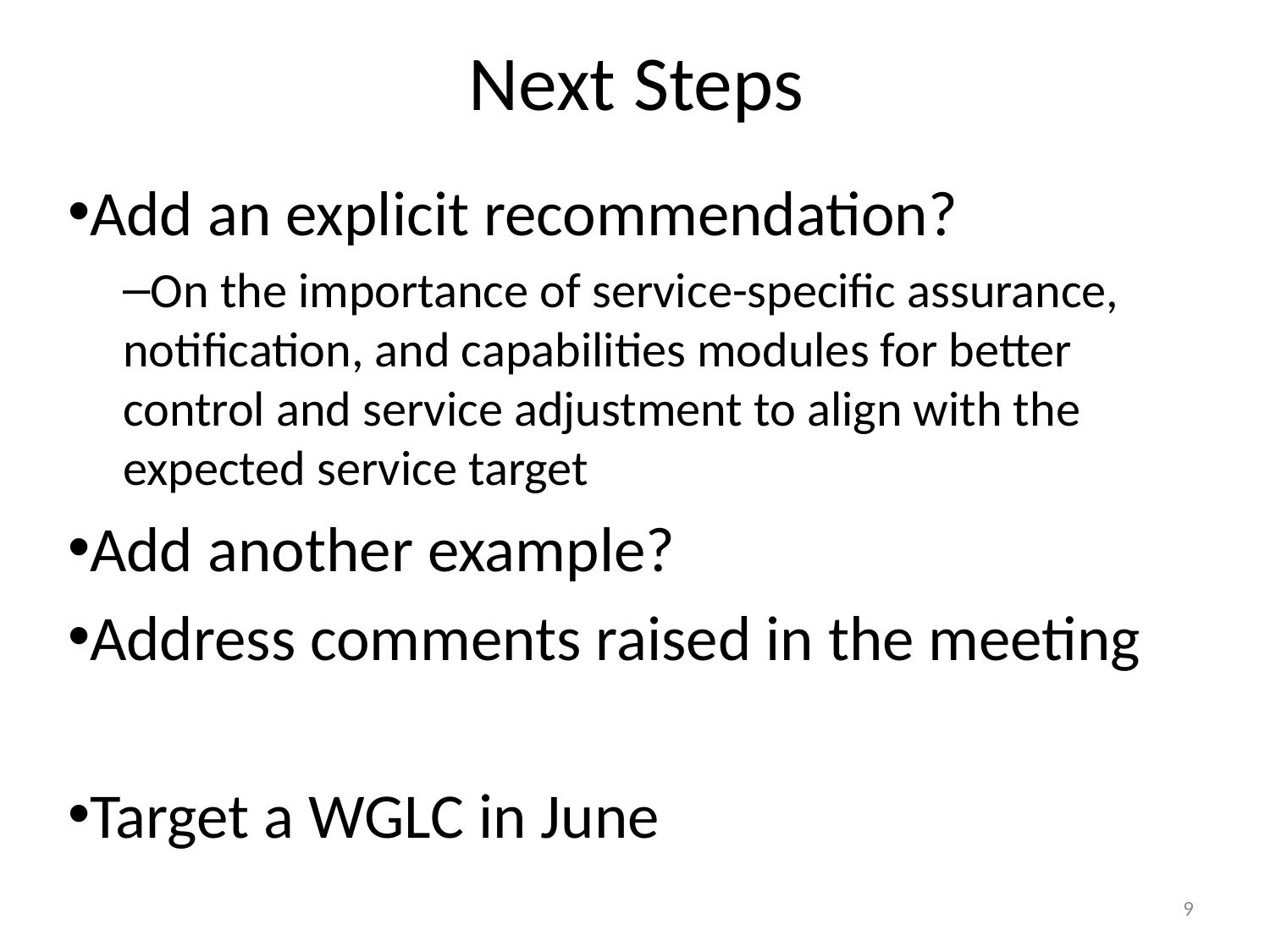

# Next Steps
Add an explicit recommendation?
On the importance of service-specific assurance, notification, and capabilities modules for better control and service adjustment to align with the expected service target
Add another example?
Address comments raised in the meeting

Target a WGLC in June
9